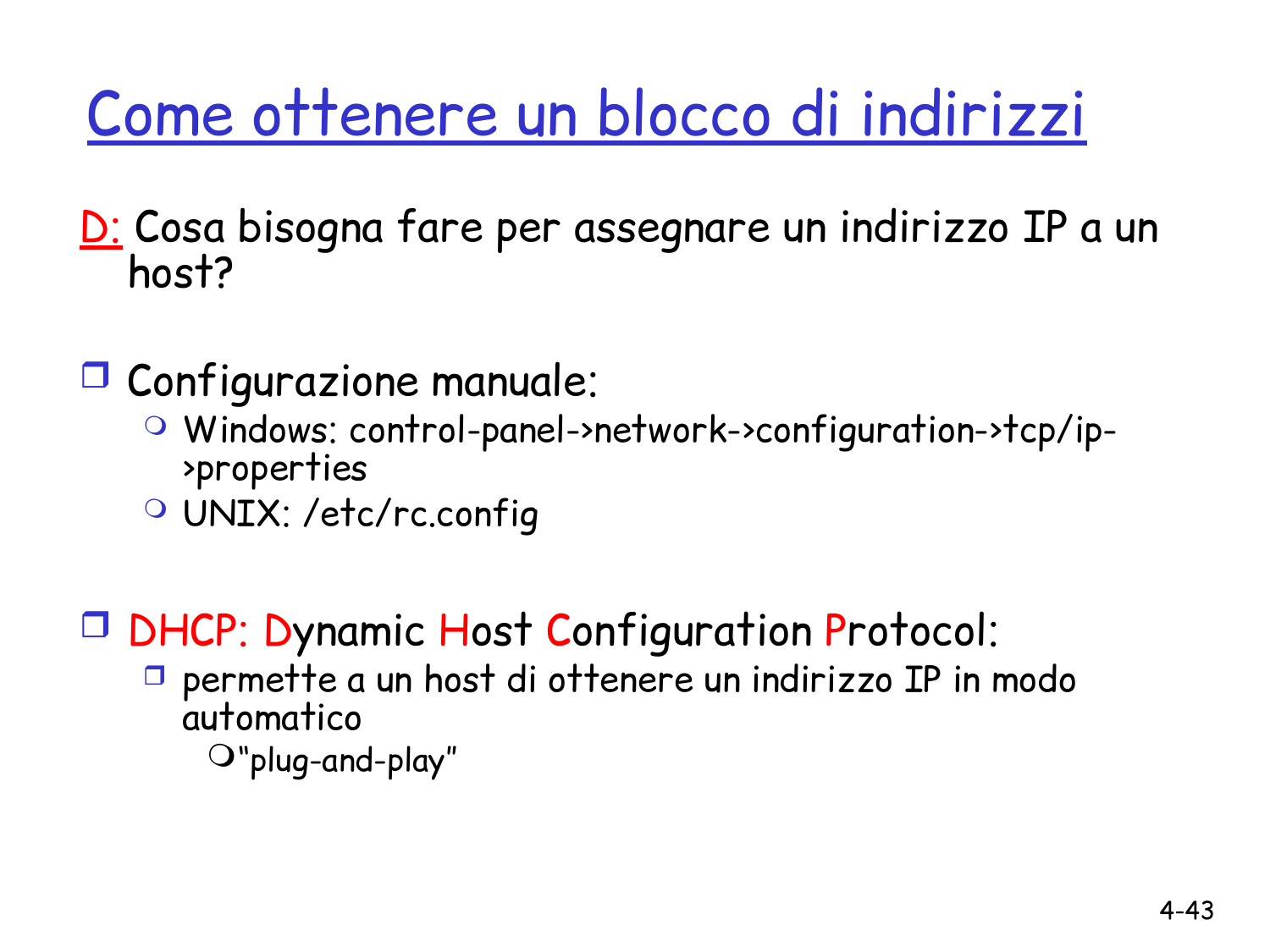

# Come ottenere un blocco di indirizzi
D: Cosa bisogna fare per assegnare un indirizzo IP a un host?

Configurazione manuale:
Windows: control-panel->network->configuration->tcp/ip->properties
UNIX: /etc/rc.config

DHCP: Dynamic Host Configuration Protocol:
permette a un host di ottenere un indirizzo IP in modo automatico
“plug-and-play”
4-43